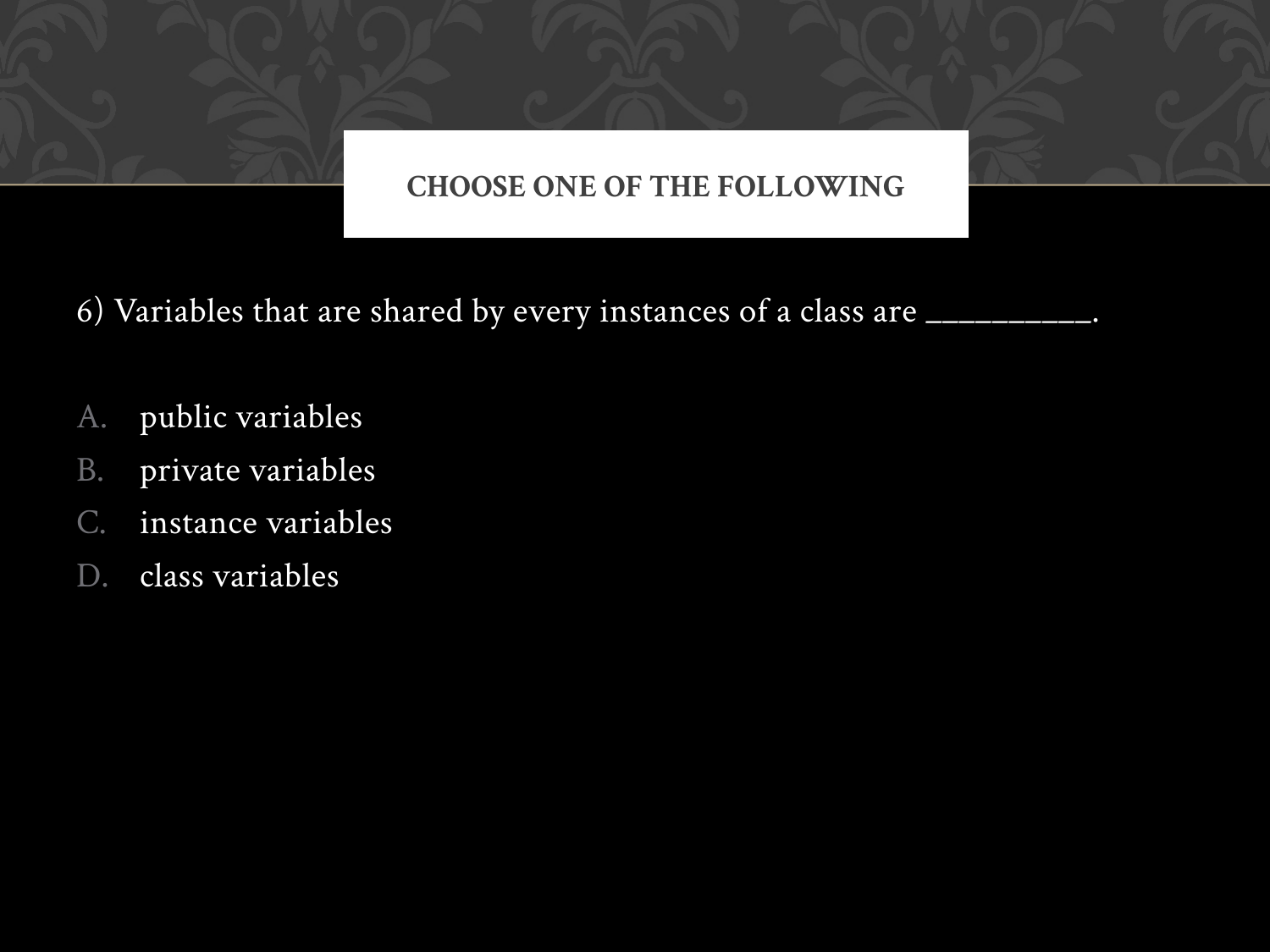

# Choose one of the following
6) Variables that are shared by every instances of a class are __________.

public variables
private variables
instance variables
class variables